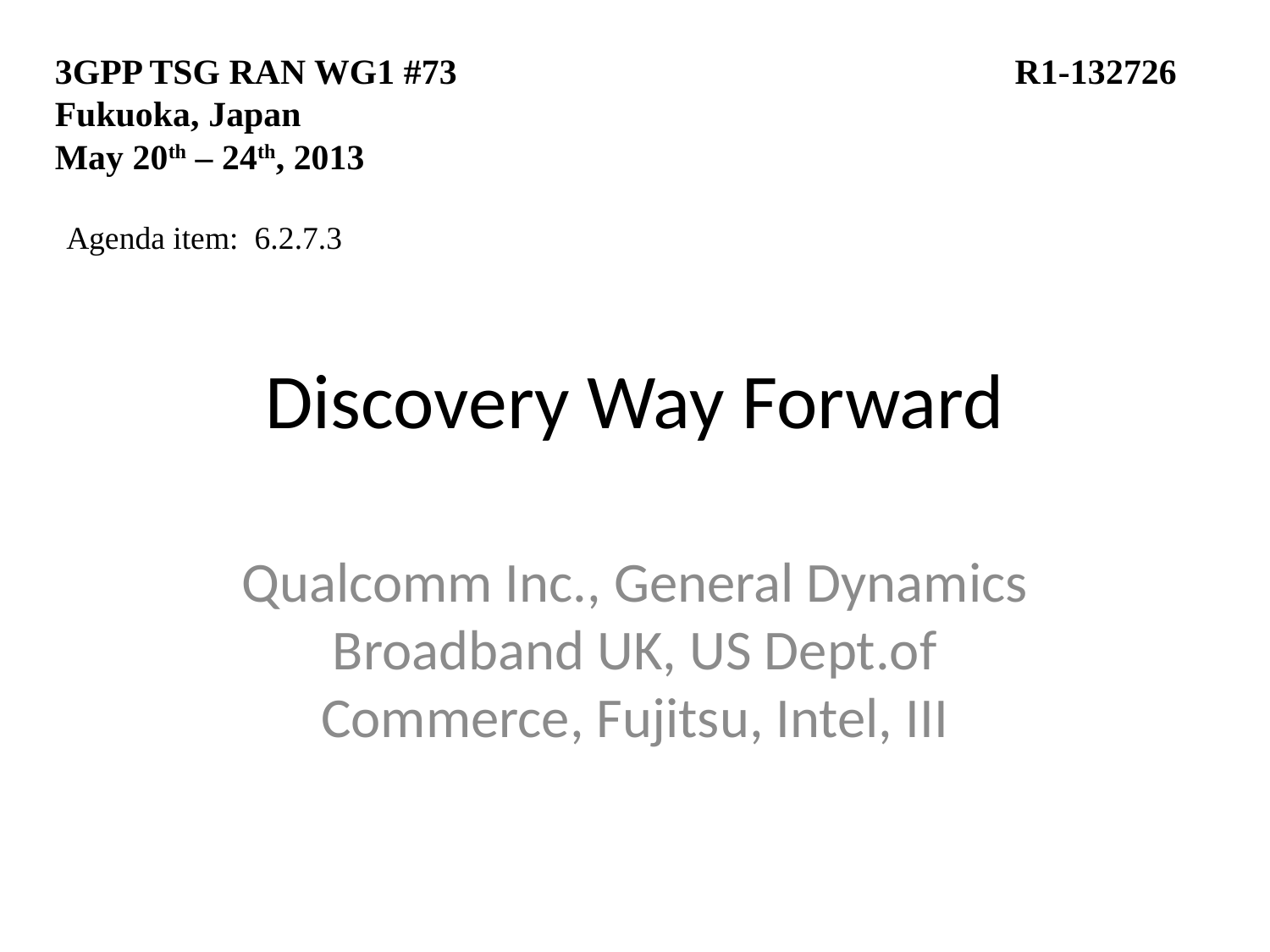

3GPP TSG RAN WG1 #73				        R1-132726
Fukuoka, Japan
May 20th – 24th, 2013
Agenda item:  6.2.7.3
# Discovery Way Forward
Qualcomm Inc., General Dynamics Broadband UK, US Dept.of Commerce, Fujitsu, Intel, III